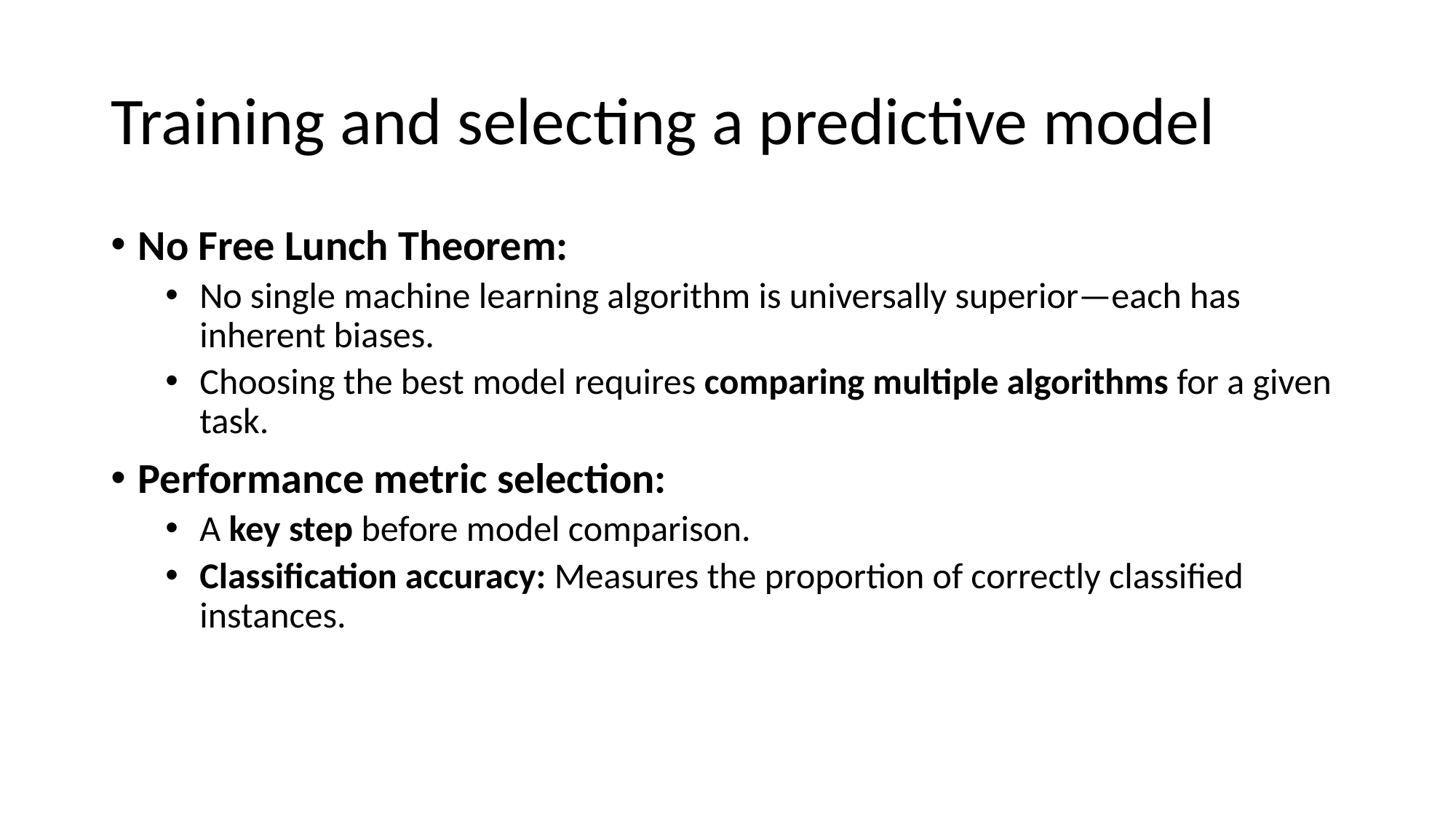

# Training and selecting a predictive model
No Free Lunch Theorem:
No single machine learning algorithm is universally superior—each has inherent biases.
Choosing the best model requires comparing multiple algorithms for a given task.
Performance metric selection:
A key step before model comparison.
Classification accuracy: Measures the proportion of correctly classified instances.